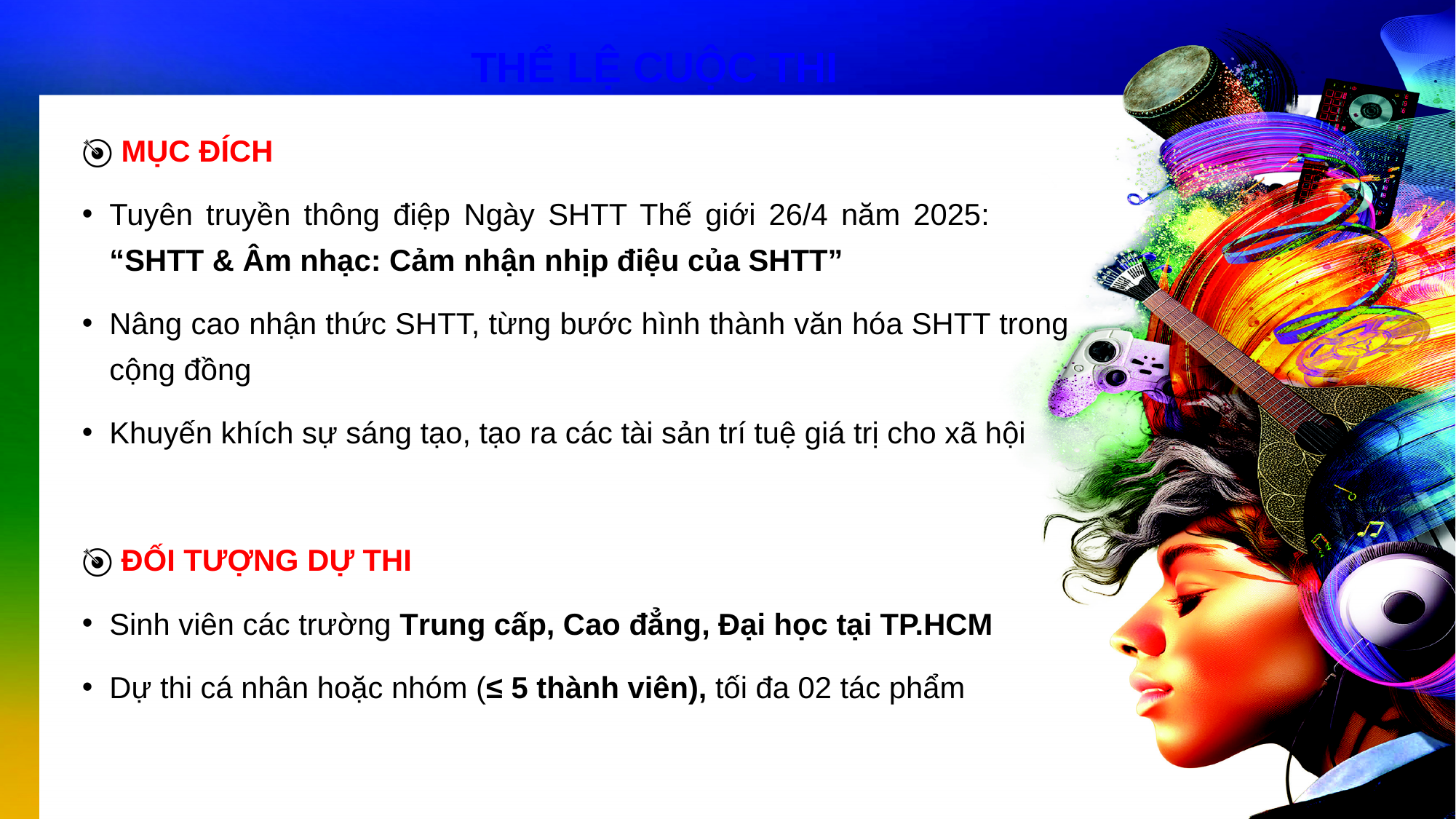

# THỂ LỆ CUỘC THI
🎯 MỤC ĐÍCH
Tuyên truyền thông điệp Ngày SHTT Thế giới 26/4 năm 2025:       “SHTT & Âm nhạc: Cảm nhận nhịp điệu của SHTT”
Nâng cao nhận thức SHTT, từng bước hình thành văn hóa SHTT trong cộng đồng
Khuyến khích sự sáng tạo, tạo ra các tài sản trí tuệ giá trị cho xã hội

🎯 ĐỐI TƯỢNG DỰ THI
Sinh viên các trường Trung cấp, Cao đẳng, Đại học tại TP.HCM
Dự thi cá nhân hoặc nhóm (≤ 5 thành viên), tối đa 02 tác phẩm